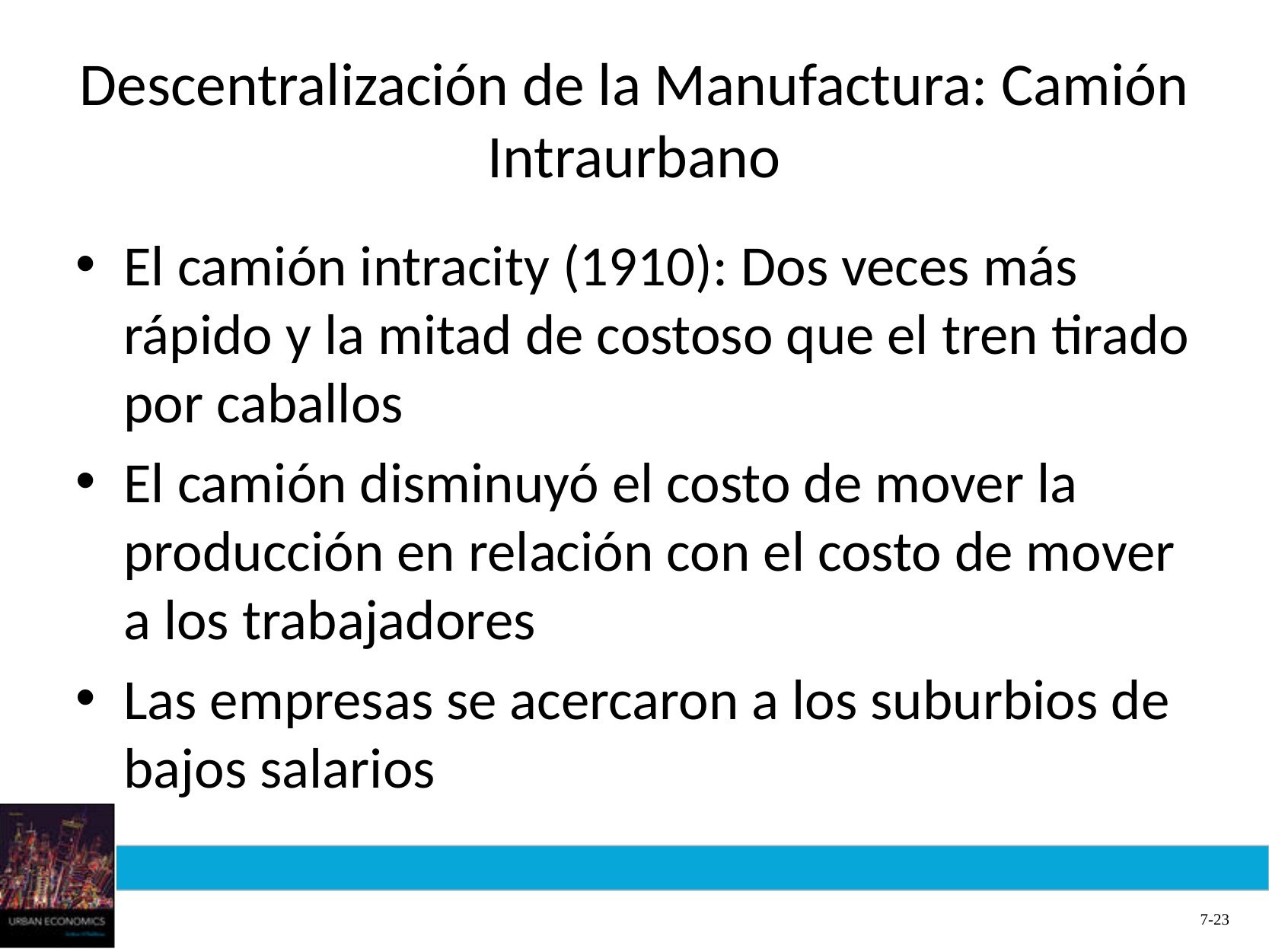

# Descentralización de la Manufactura: Camión Intraurbano
El camión intracity (1910): Dos veces más rápido y la mitad de costoso que el tren tirado por caballos
El camión disminuyó el costo de mover la producción en relación con el costo de mover a los trabajadores
Las empresas se acercaron a los suburbios de bajos salarios
7-23